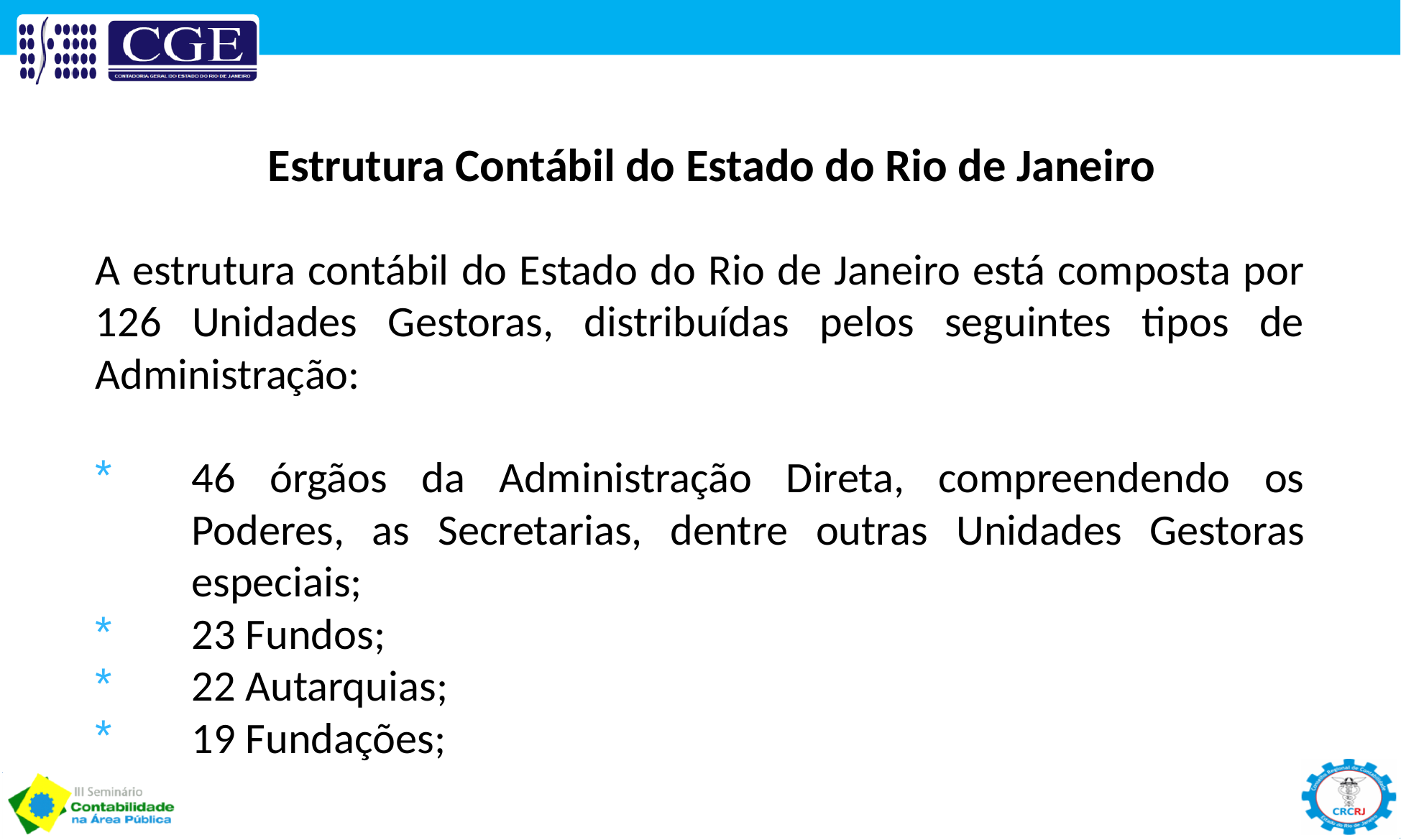

Estrutura Contábil do Estado do Rio de Janeiro
#
A estrutura contábil do Estado do Rio de Janeiro está composta por 126 Unidades Gestoras, distribuídas pelos seguintes tipos de Administração:

46 órgãos da Administração Direta, compreendendo os Poderes, as Secretarias, dentre outras Unidades Gestoras especiais;
23 Fundos;
22 Autarquias;
19 Fundações;